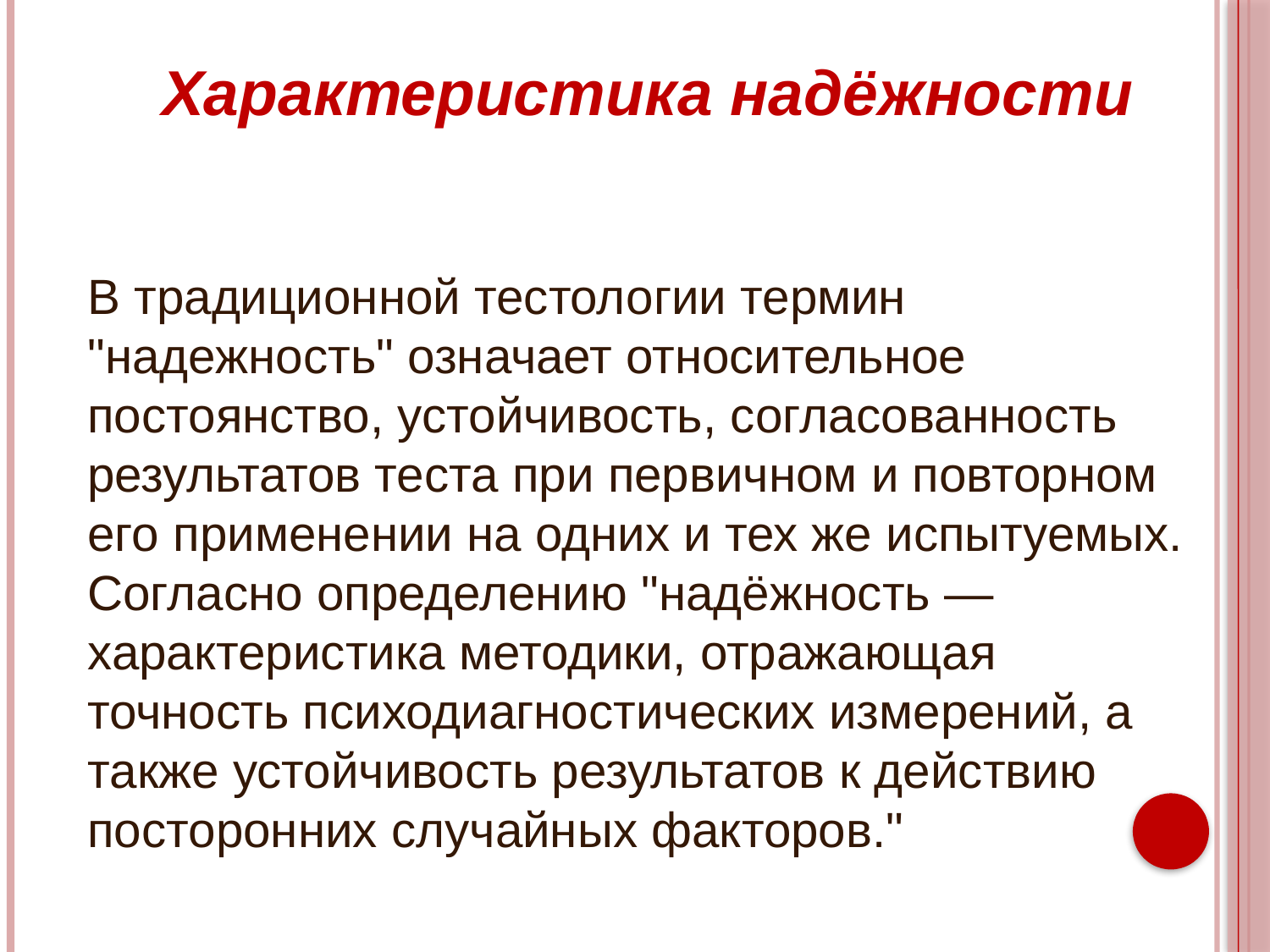

Характеристика надёжности
В традиционной тестологии термин "надежность" означает относительное постоянство, устойчивость, согласованность результатов теста при первичном и повторном его применении на одних и тех же испытуемых. Согласно определению "надёжность — характеристика методики, отражающая точность психодиагностических измерений, а также устойчивость результатов к действию посторонних случайных факторов."